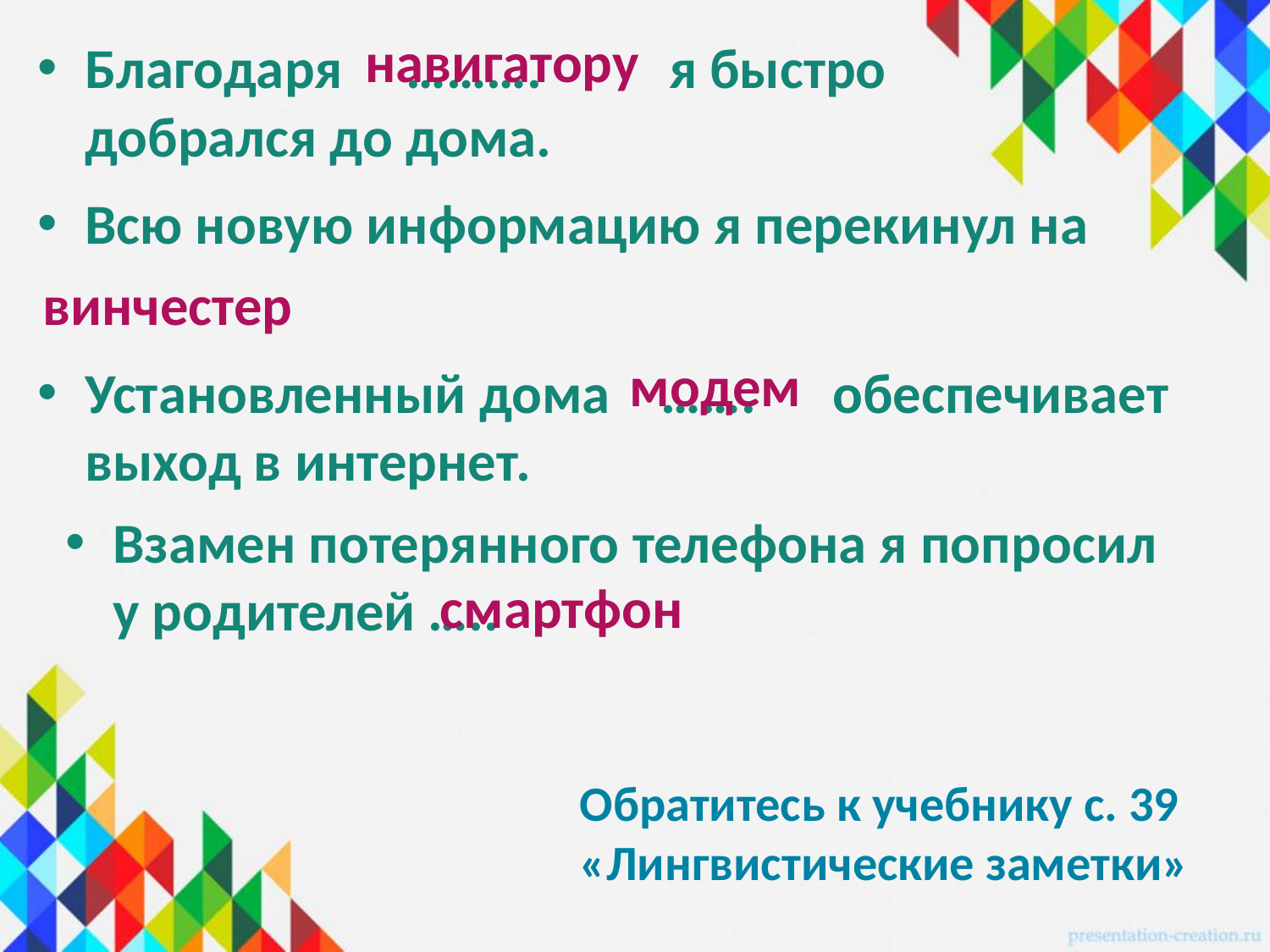

навигатору
Благодаря     ……….          я быстро добрался до дома.
Всю новую информацию я перекинул на
винчестер
модем
Установленный дома    …….      обеспечивает выход в интернет.
Взамен потерянного телефона я попросил у родителей …..
 смартфон
Обратитесь к учебнику с. 39 «Лингвистические заметки»